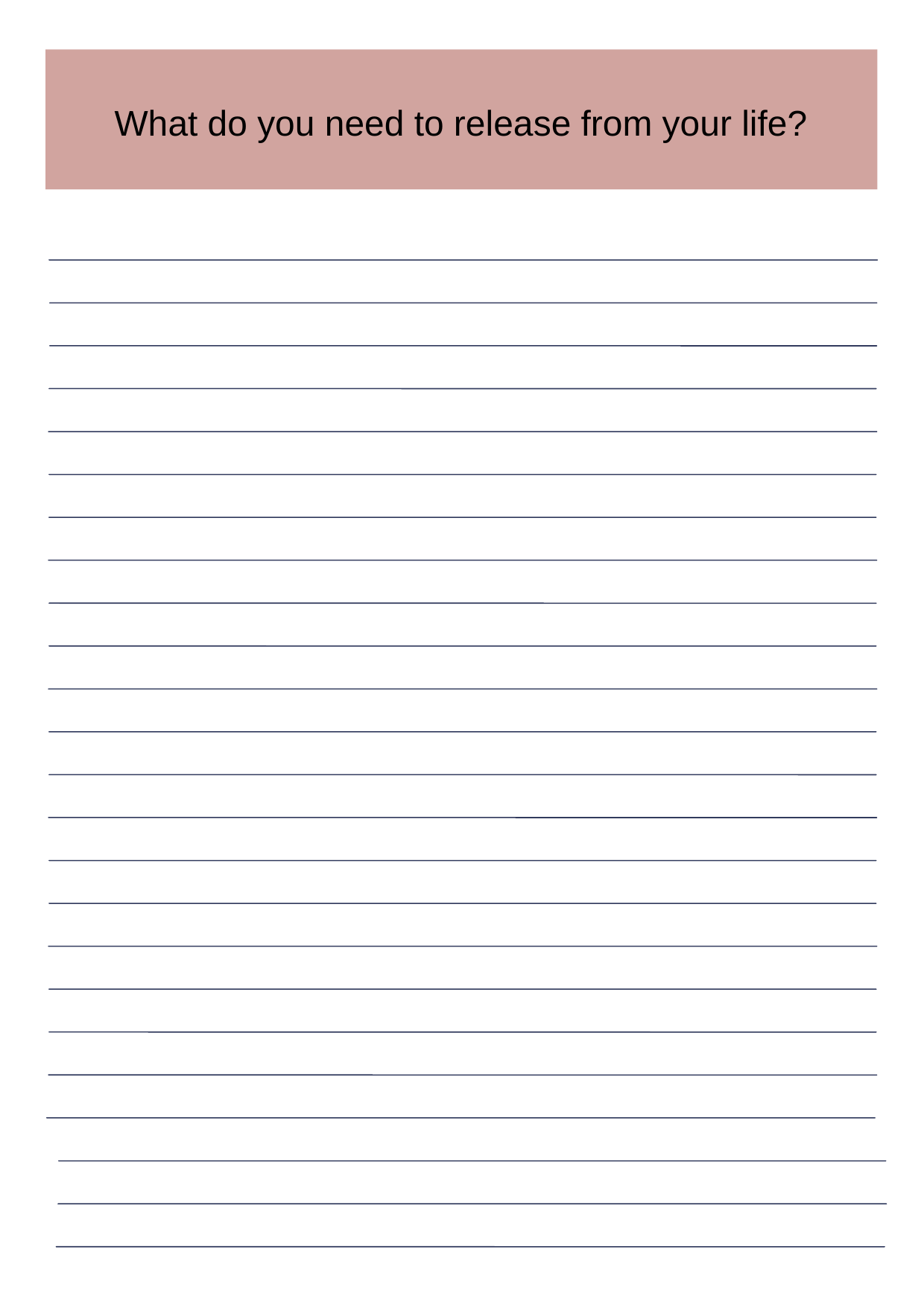

What do you need to release from your life?